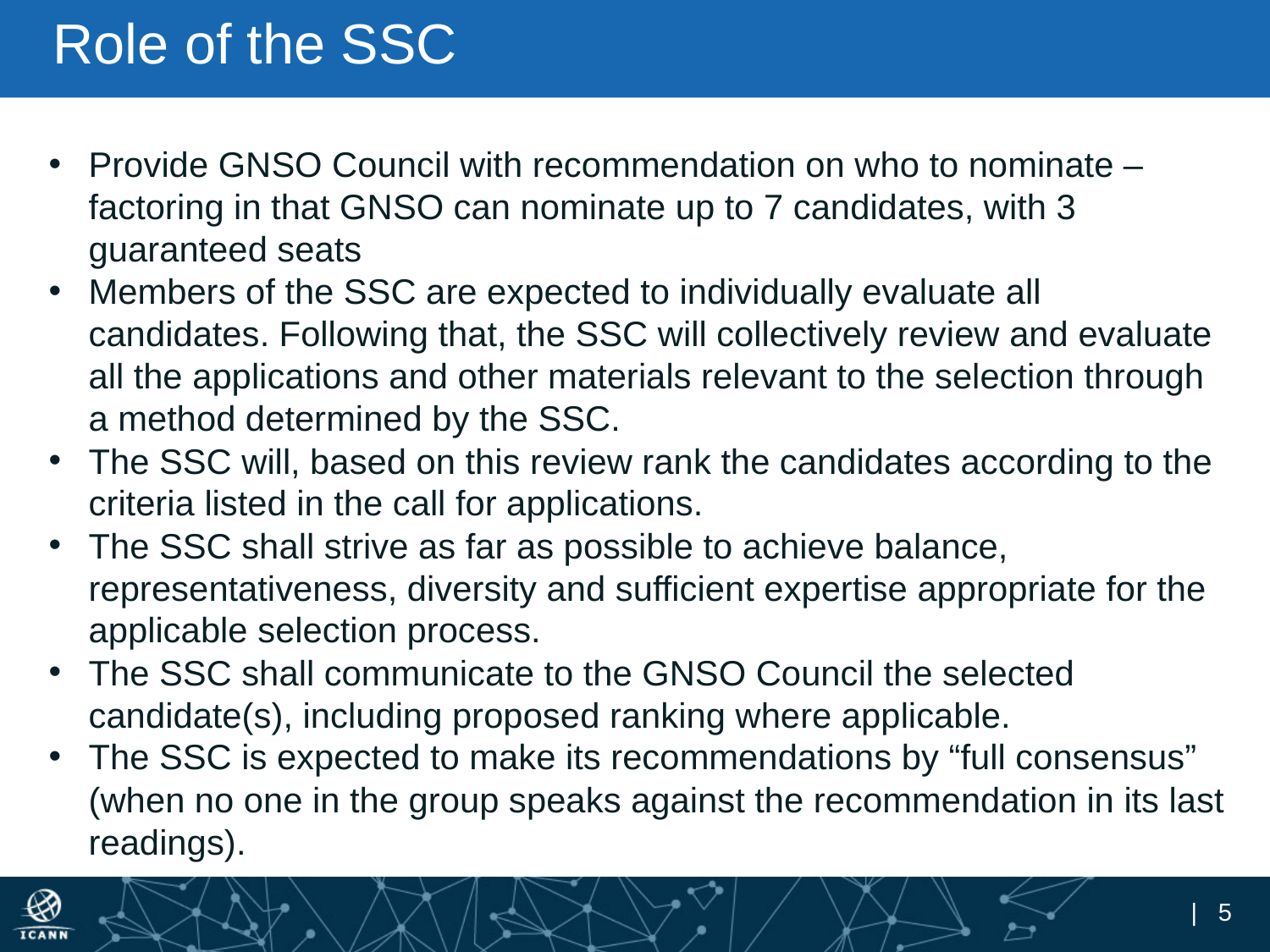

# Role of the SSC
Provide GNSO Council with recommendation on who to nominate – factoring in that GNSO can nominate up to 7 candidates, with 3 guaranteed seats
Members of the SSC are expected to individually evaluate all candidates. Following that, the SSC will collectively review and evaluate all the applications and other materials relevant to the selection through a method determined by the SSC.
The SSC will, based on this review rank the candidates according to the criteria listed in the call for applications.
The SSC shall strive as far as possible to achieve balance, representativeness, diversity and sufficient expertise appropriate for the applicable selection process.
The SSC shall communicate to the GNSO Council the selected candidate(s), including proposed ranking where applicable.
The SSC is expected to make its recommendations by “full consensus” (when no one in the group speaks against the recommendation in its last readings).